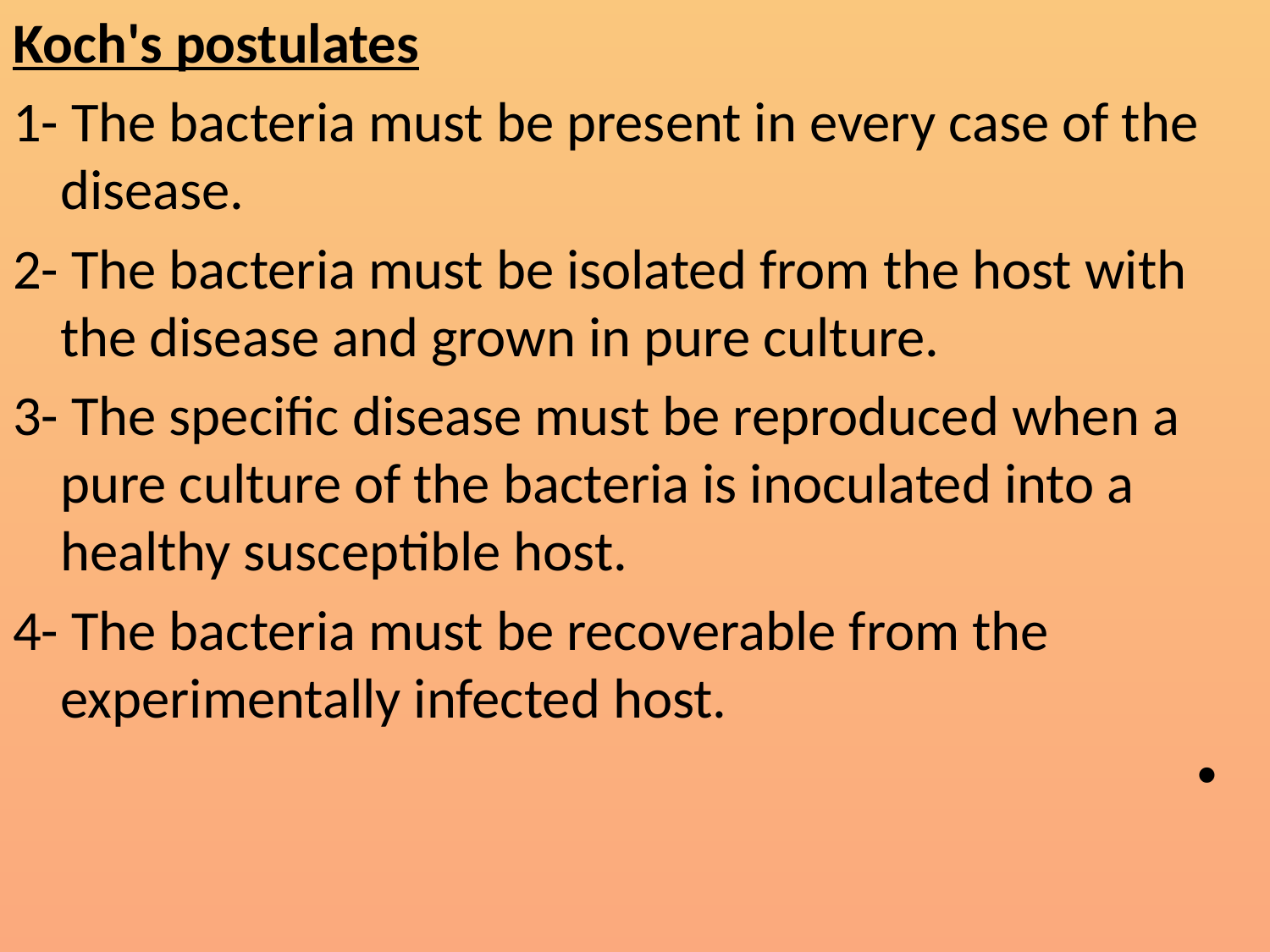

Koch's postulates
1- The bacteria must be present in every case of the disease.
2- The bacteria must be isolated from the host with the disease and grown in pure culture.
3- The specific disease must be reproduced when a pure culture of the bacteria is inoculated into a healthy susceptible host.
4- The bacteria must be recoverable from the experimentally infected host.

#